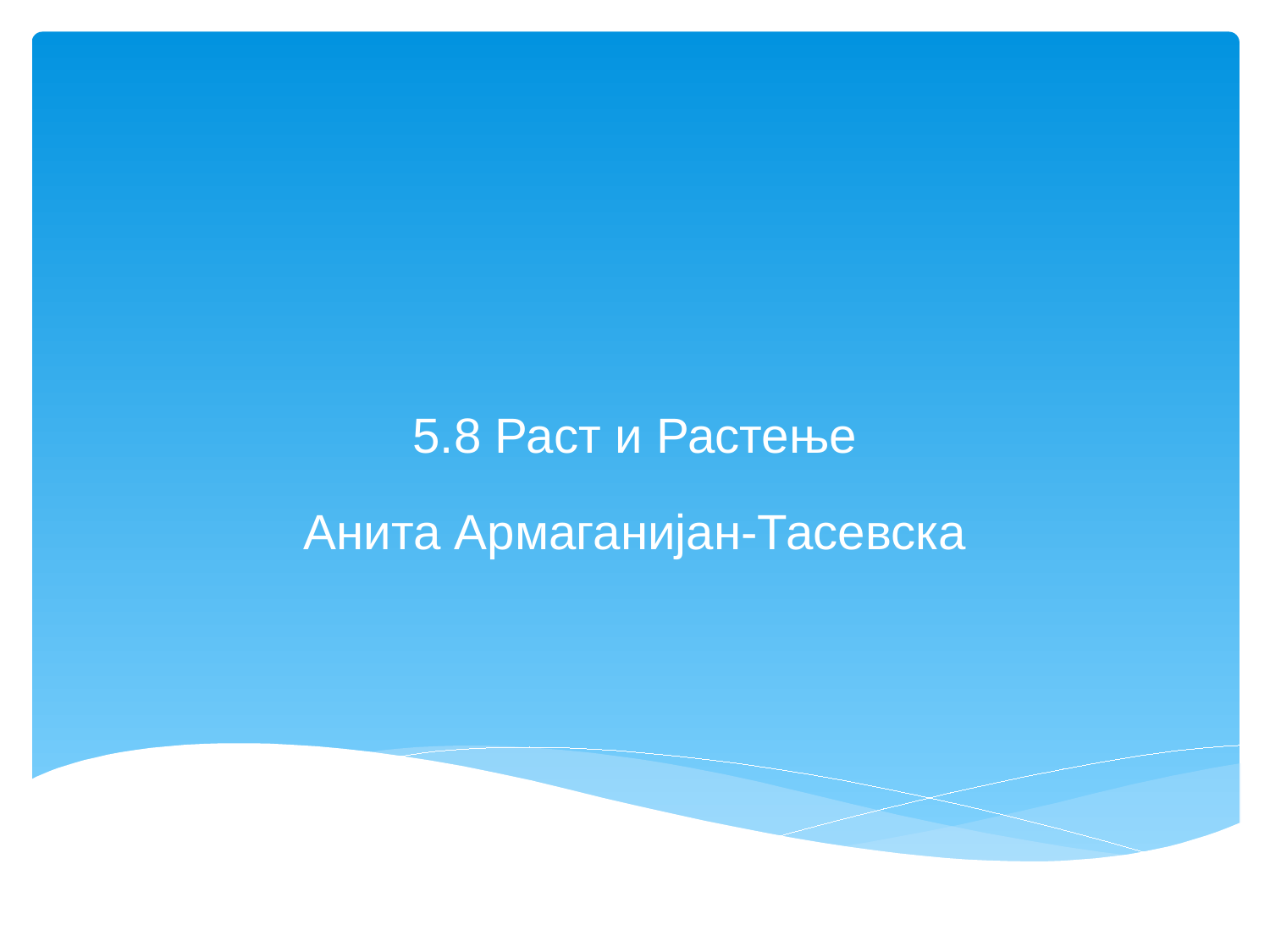

# 5.8 Раст и Растење
Анита Армаганијан-Тасевска